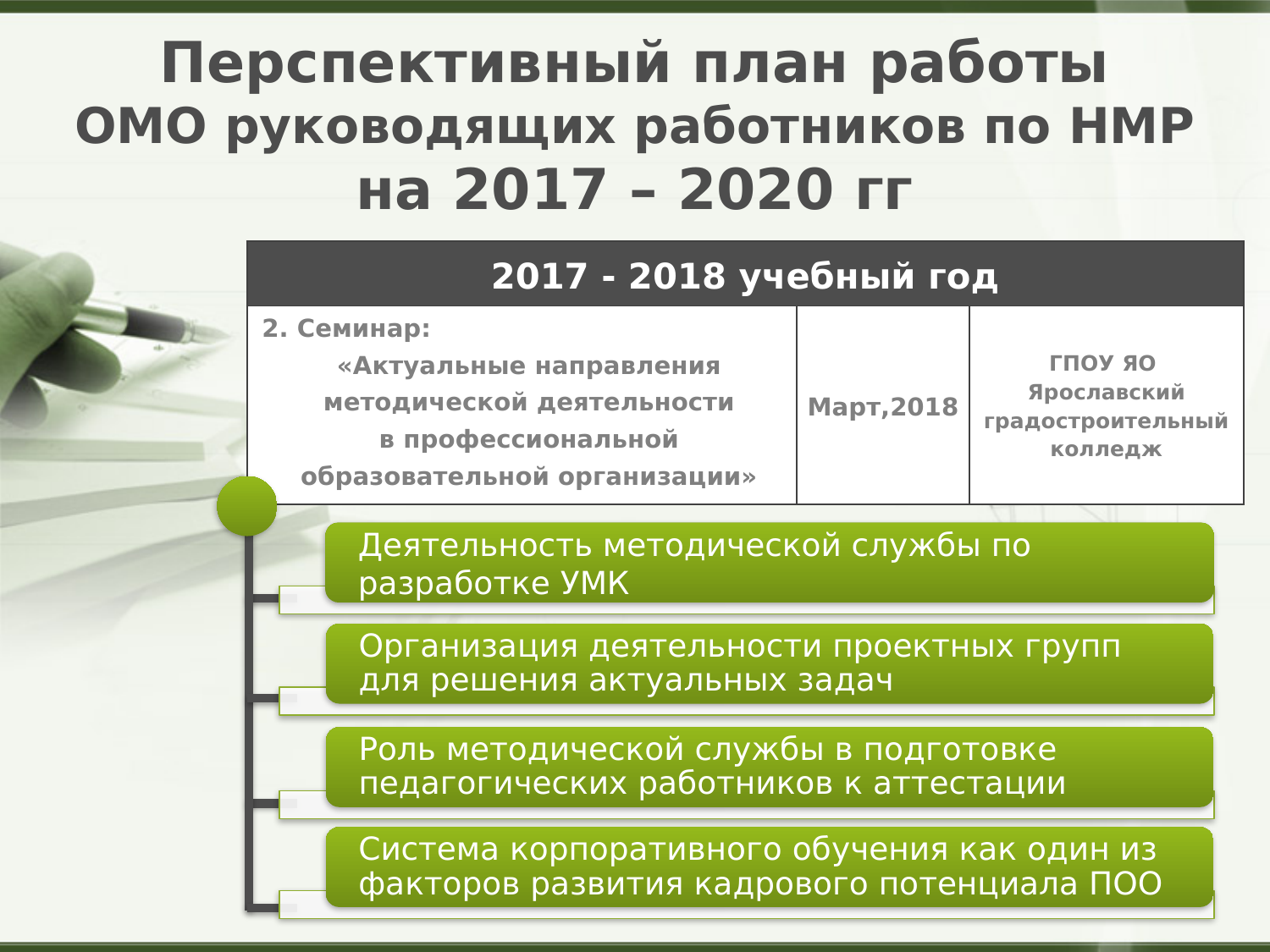

# Перспективный план работы ОМО руководящих работников по НМР на 2017 – 2020 гг
| 2017 - 2018 учебный год |  |  |
| --- | --- | --- |
| 2. Семинар: «Актуальные направления методической деятельности в профессиональной образовательной организации» | Март,2018 | ГПОУ ЯО Ярославский градостроительный колледж |

Деятельность методической службы по разработке УМК
Организация деятельности проектных групп для решения актуальных задач
Роль методической службы в подготовке педагогических работников к аттестации
Система корпоративного обучения как один из факторов развития кадрового потенциала ПОО